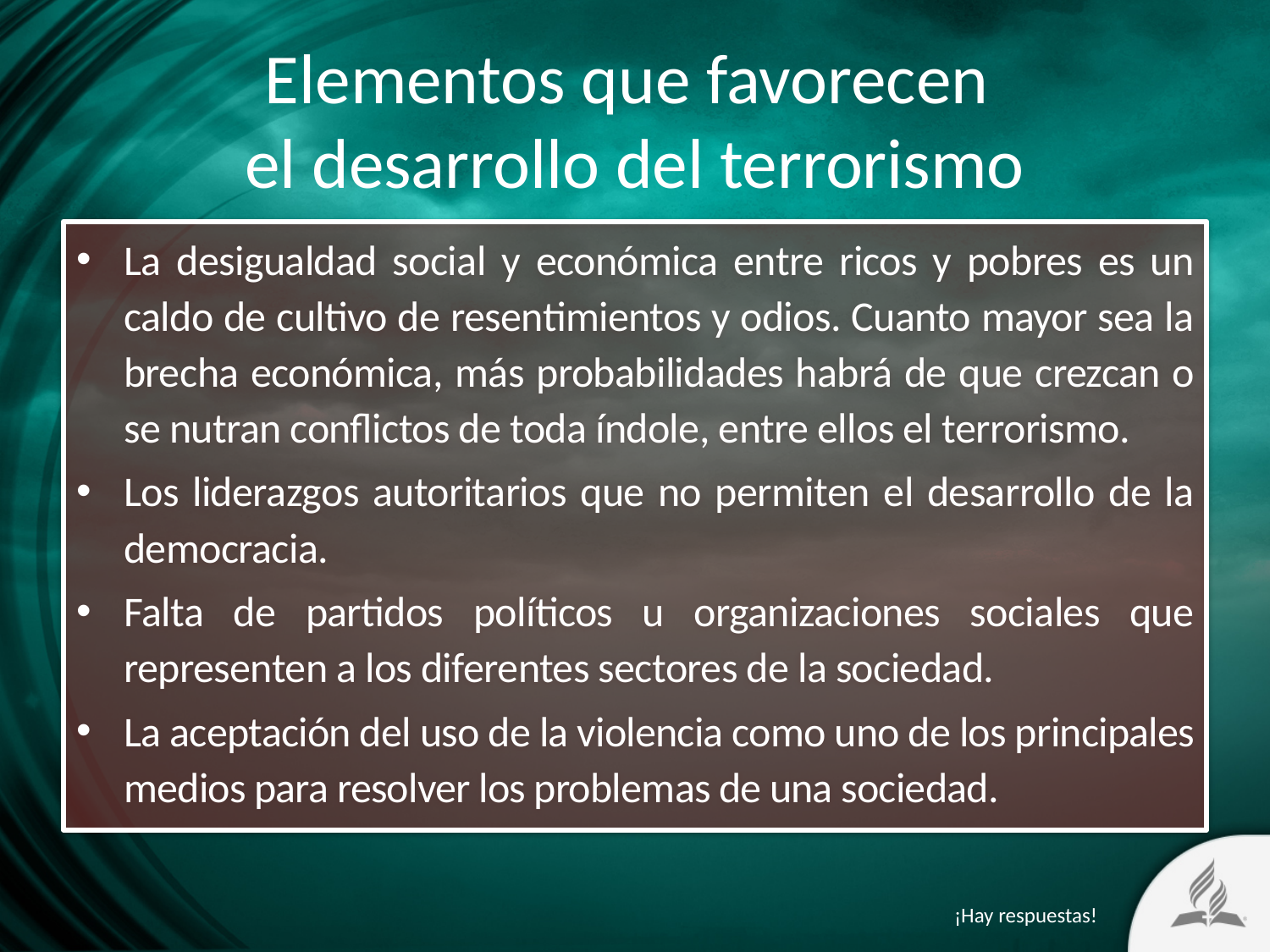

# Elementos que favorecen el desarrollo del terrorismo
La desigualdad social y económica entre ricos y pobres es un caldo de cultivo de resentimientos y odios. Cuanto mayor sea la brecha económica, más probabilidades habrá de que crezcan o se nutran conflictos de toda índole, entre ellos el terrorismo.
Los liderazgos autoritarios que no permiten el desarrollo de la democracia.
Falta de partidos políticos u organizaciones sociales que representen a los diferentes sectores de la sociedad.
La aceptación del uso de la violencia como uno de los principales medios para resolver los problemas de una sociedad.
¡Hay respuestas!